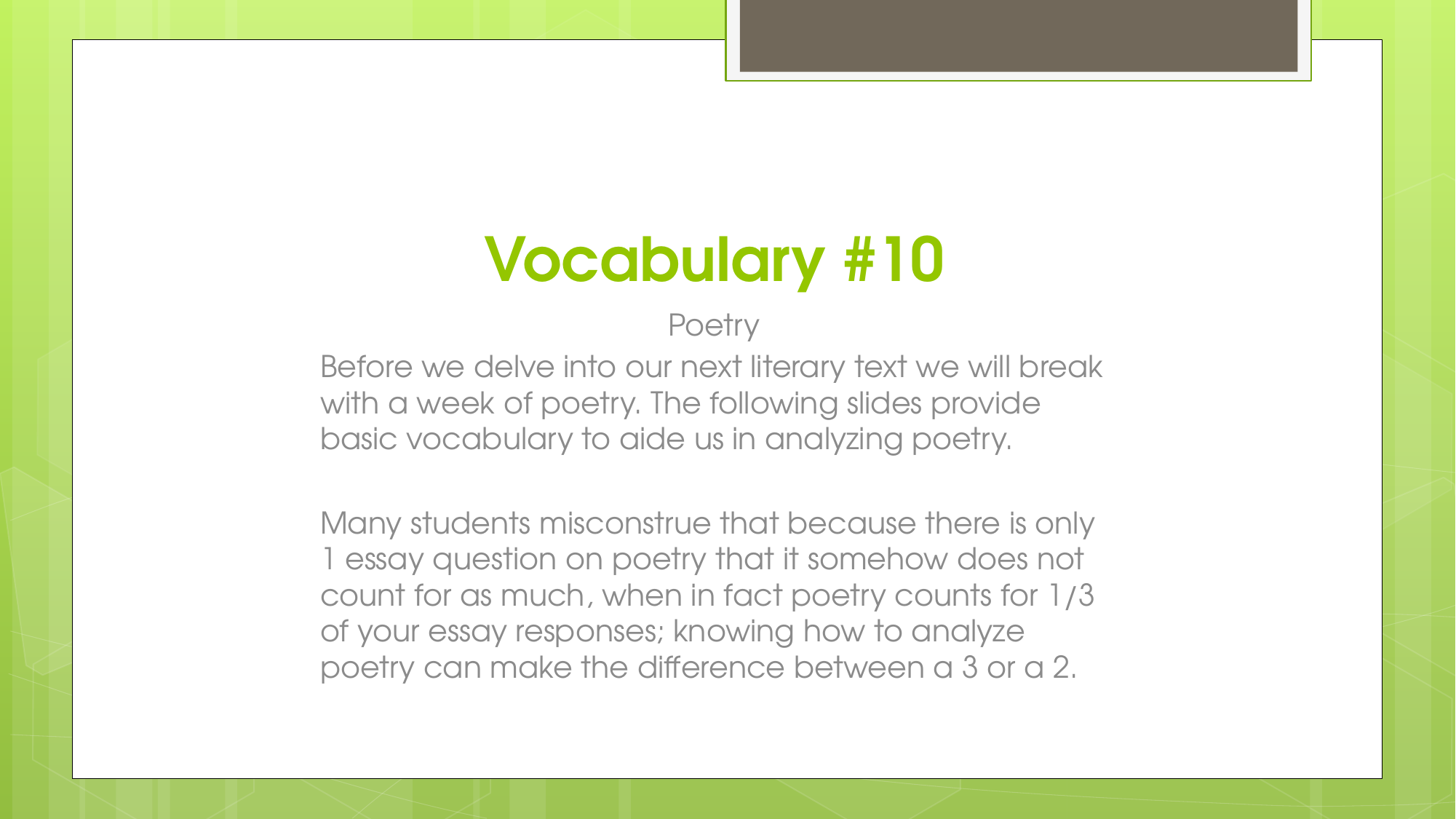

# Vocabulary #10
Poetry
Before we delve into our next literary text we will break with a week of poetry. The following slides provide basic vocabulary to aide us in analyzing poetry.

Many students misconstrue that because there is only 1 essay question on poetry that it somehow does not count for as much, when in fact poetry counts for 1/3  of your essay responses; knowing how to analyze poetry can make the difference between a 3 or a 2.